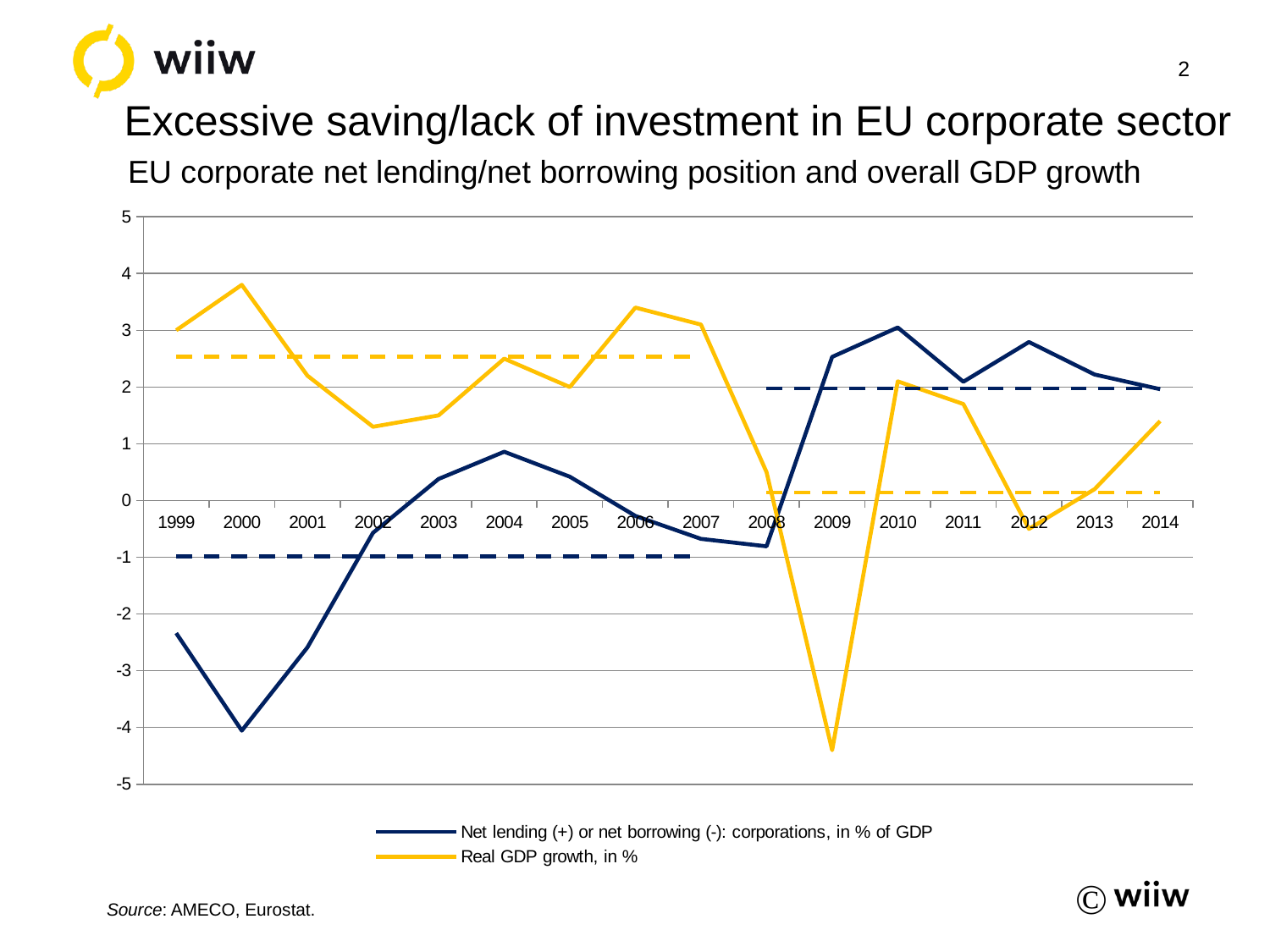

# Excessive saving/lack of investment in EU corporate sector
EU corporate net lending/net borrowing position and overall GDP growth

### Chart

| Category | Net lending (+) or net borrowing (-): corporations, in % of GDP | Real GDP growth, in % | x1 | x2 | y1 | y2 |
|---|---|---|---|---|---|---|
| 1999 | -2.3370066960625535 | 3.0 | -0.9820270609927993 | 2.533333333333333 | None | None |
| 2000 | -4.055155782509985 | 3.8 | -0.9820270609927993 | 2.533333333333333 | None | None |
| 2001 | -2.5891204029093657 | 2.2 | -0.9820270609927993 | 2.533333333333333 | None | None |
| 2002 | -0.5695269208462151 | 1.3 | -0.9820270609927993 | 2.533333333333333 | None | None |
| 2003 | 0.3804064567335773 | 1.5 | -0.9820270609927993 | 2.533333333333333 | None | None |
| 2004 | 0.8589938146349781 | 2.5 | -0.9820270609927993 | 2.533333333333333 | None | None |
| 2005 | 0.4198765896227275 | 2.0 | -0.9820270609927993 | 2.533333333333333 | None | None |
| 2006 | -0.2708275532601255 | 3.4 | -0.9820270609927993 | 2.533333333333333 | None | None |
| 2007 | -0.6758830543382319 | 3.1 | -0.9820270609927993 | 2.533333333333333 | None | None |
| 2008 | -0.8074639786083913 | 0.5 | None | None | 1.9772091140772692 | 0.1428571428571428 |
| 2009 | 2.530996110340033 | -4.4 | None | None | 1.9772091140772692 | 0.1428571428571428 |
| 2010 | 3.048976452786775 | 2.1 | None | None | 1.9772091140772692 | 0.1428571428571428 |
| 2011 | 2.0926963202029607 | 1.7 | None | None | 1.9772091140772692 | 0.1428571428571428 |
| 2012 | 2.7926769523089088 | -0.5 | None | None | 1.9772091140772692 | 0.1428571428571428 |
| 2013 | 2.220750050008747 | 0.2 | None | None | 1.9772091140772692 | 0.1428571428571428 |
| 2014 | 1.9618318915018529 | 1.4 | None | None | 1.9772091140772692 | 0.1428571428571428 |

Source: AMECO, Eurostat.